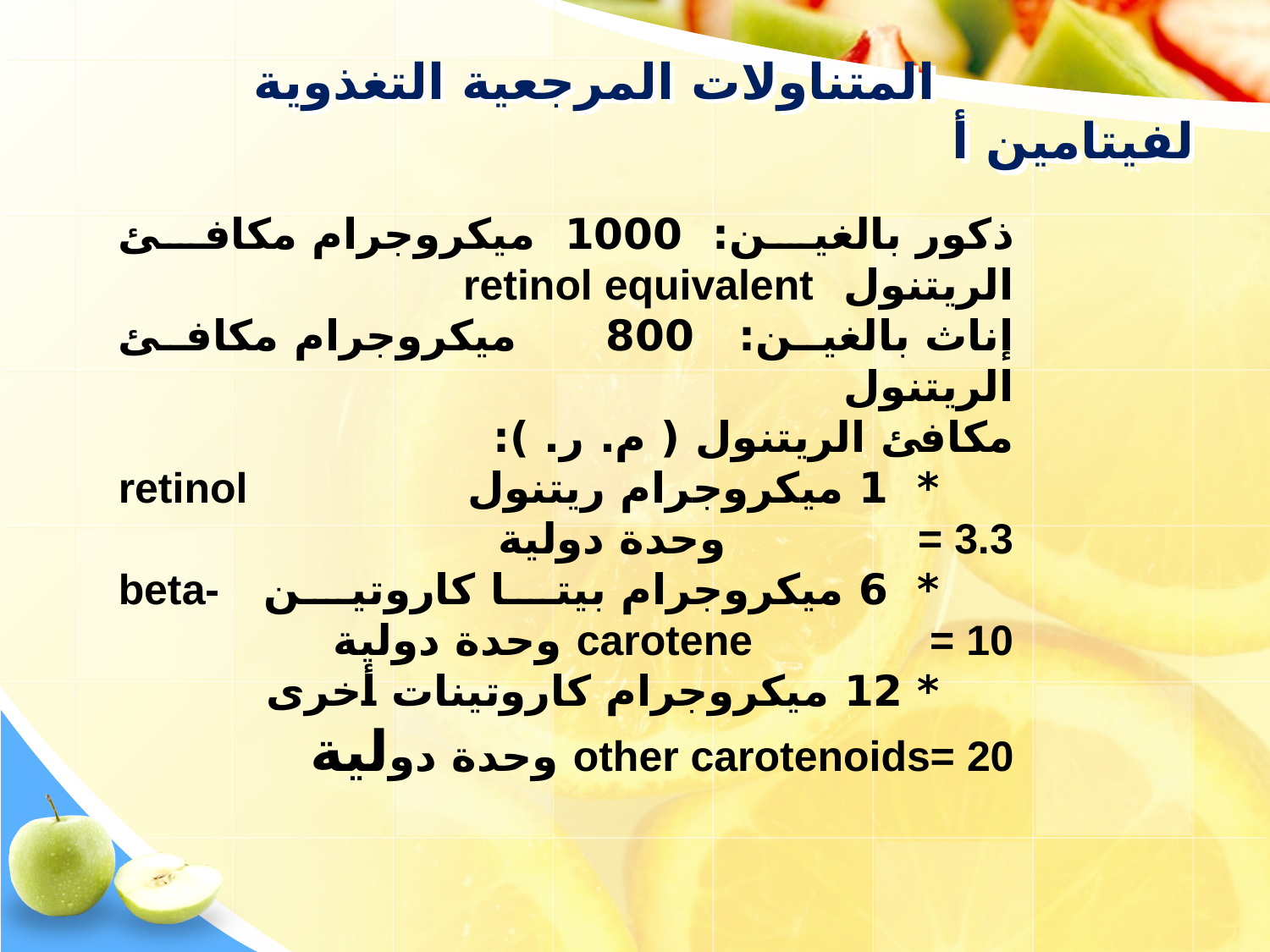

# المتناولات المرجعية التغذوية لفيتامين أ
ذكور بالغين:  1000  ميكروجرام مكافئ الريتنول  retinol equivalent
إناث بالغين:   800      ميكروجرام مكافئ الريتنول
مكافئ الريتنول ( م. ر. ):
     *  1 ميكروجرام ريتنول        retinol                        = 3.3 وحدة دولية
     *  6 ميكروجرام بيتا كاروتين   beta-carotene               = 10 وحدة دولية
     * 12 ميكروجرام كاروتينات أخرى      other carotenoids= 20 وحدة دولية